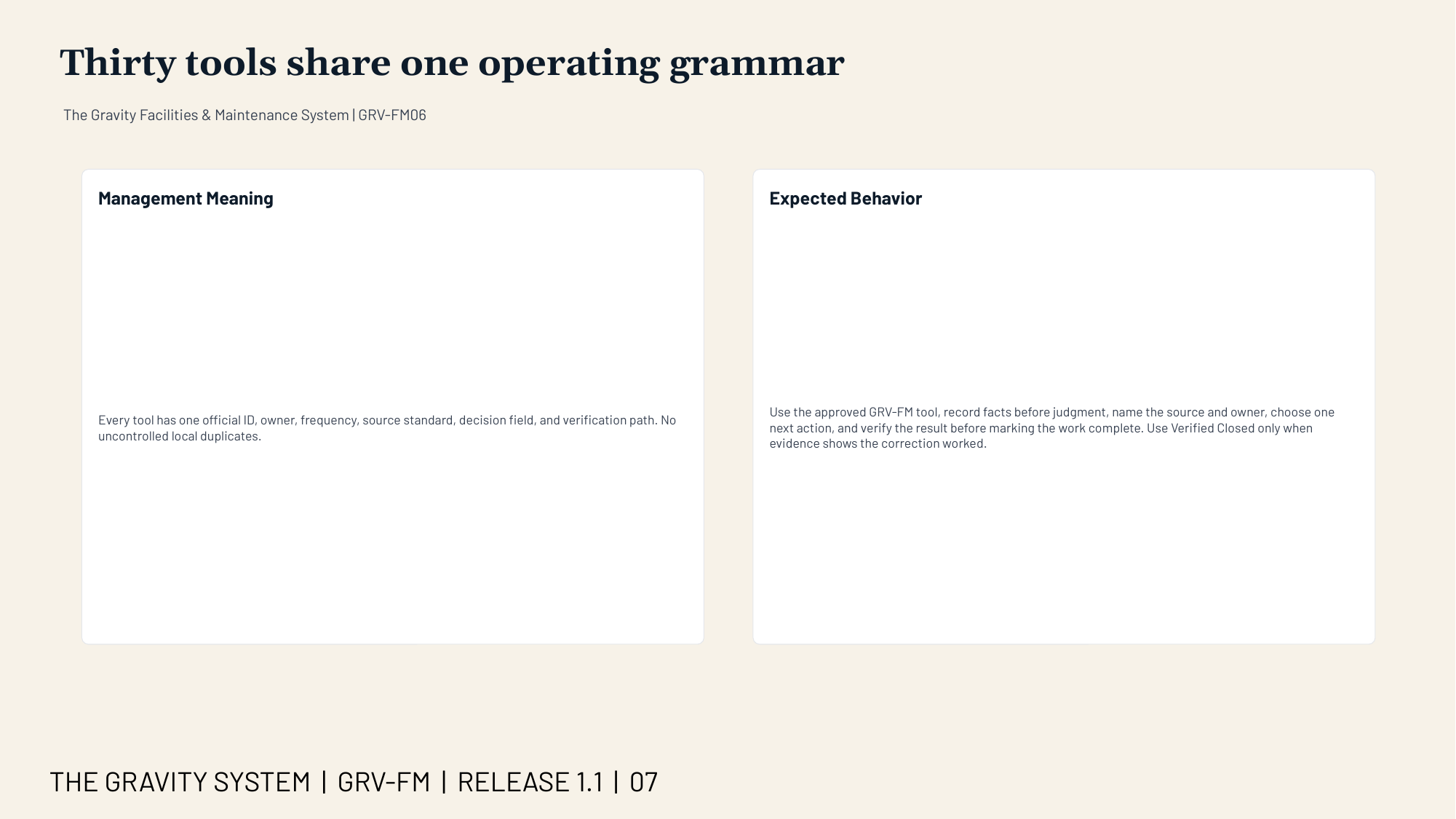

Thirty tools share one operating grammar
The Gravity Facilities & Maintenance System | GRV-FM06

Management Meaning
Expected Behavior
Every tool has one official ID, owner, frequency, source standard, decision field, and verification path. No uncontrolled local duplicates.
Use the approved GRV-FM tool, record facts before judgment, name the source and owner, choose one next action, and verify the result before marking the work complete. Use Verified Closed only when evidence shows the correction worked.
THE GRAVITY SYSTEM  |  GRV-FM  |  RELEASE 1.1  |  07